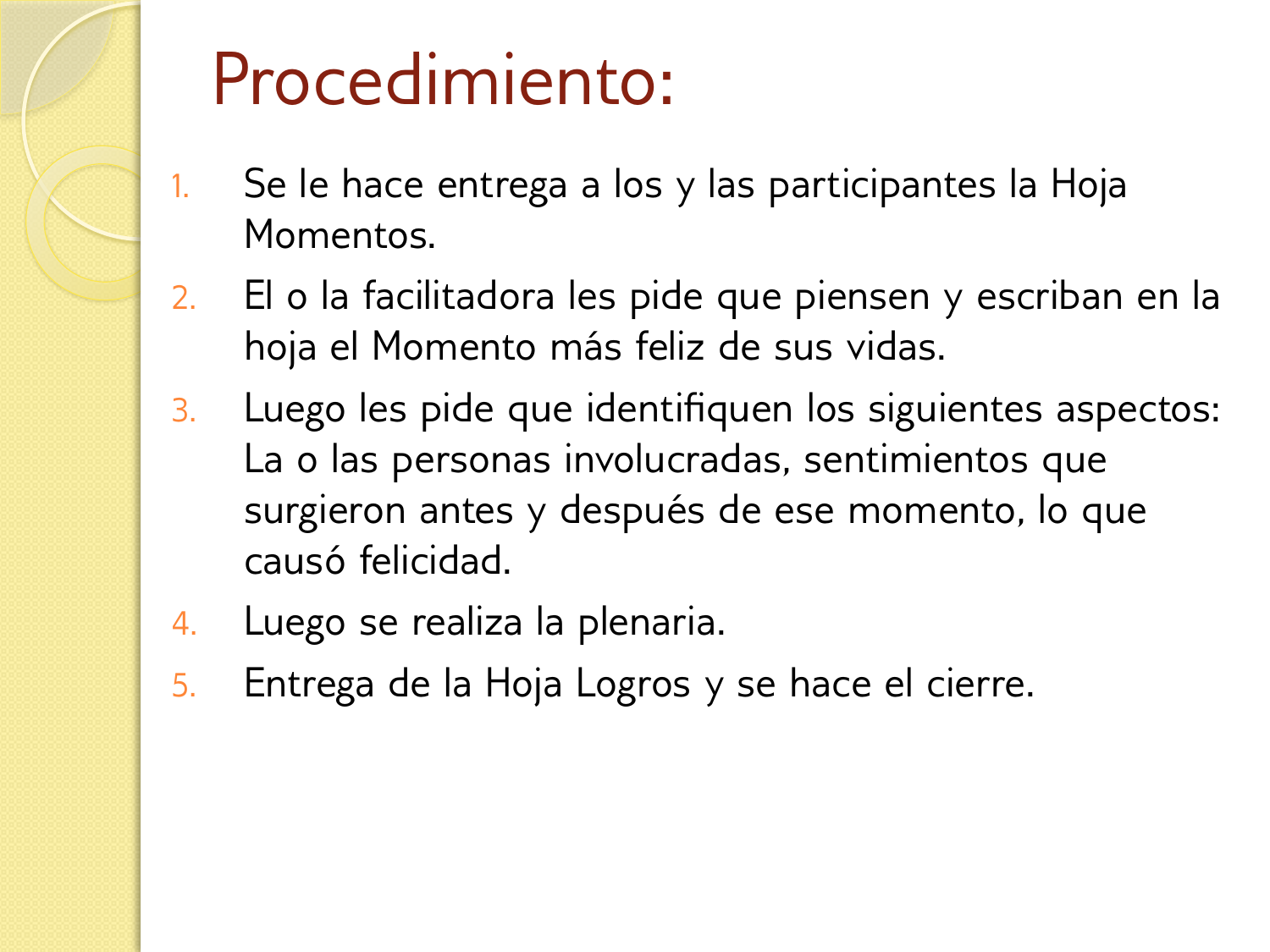

# Procedimiento:
Se le hace entrega a los y las participantes la Hoja Momentos.
El o la facilitadora les pide que piensen y escriban en la hoja el Momento más feliz de sus vidas.
Luego les pide que identifiquen los siguientes aspectos: La o las personas involucradas, sentimientos que surgieron antes y después de ese momento, lo que causó felicidad.
Luego se realiza la plenaria.
Entrega de la Hoja Logros y se hace el cierre.